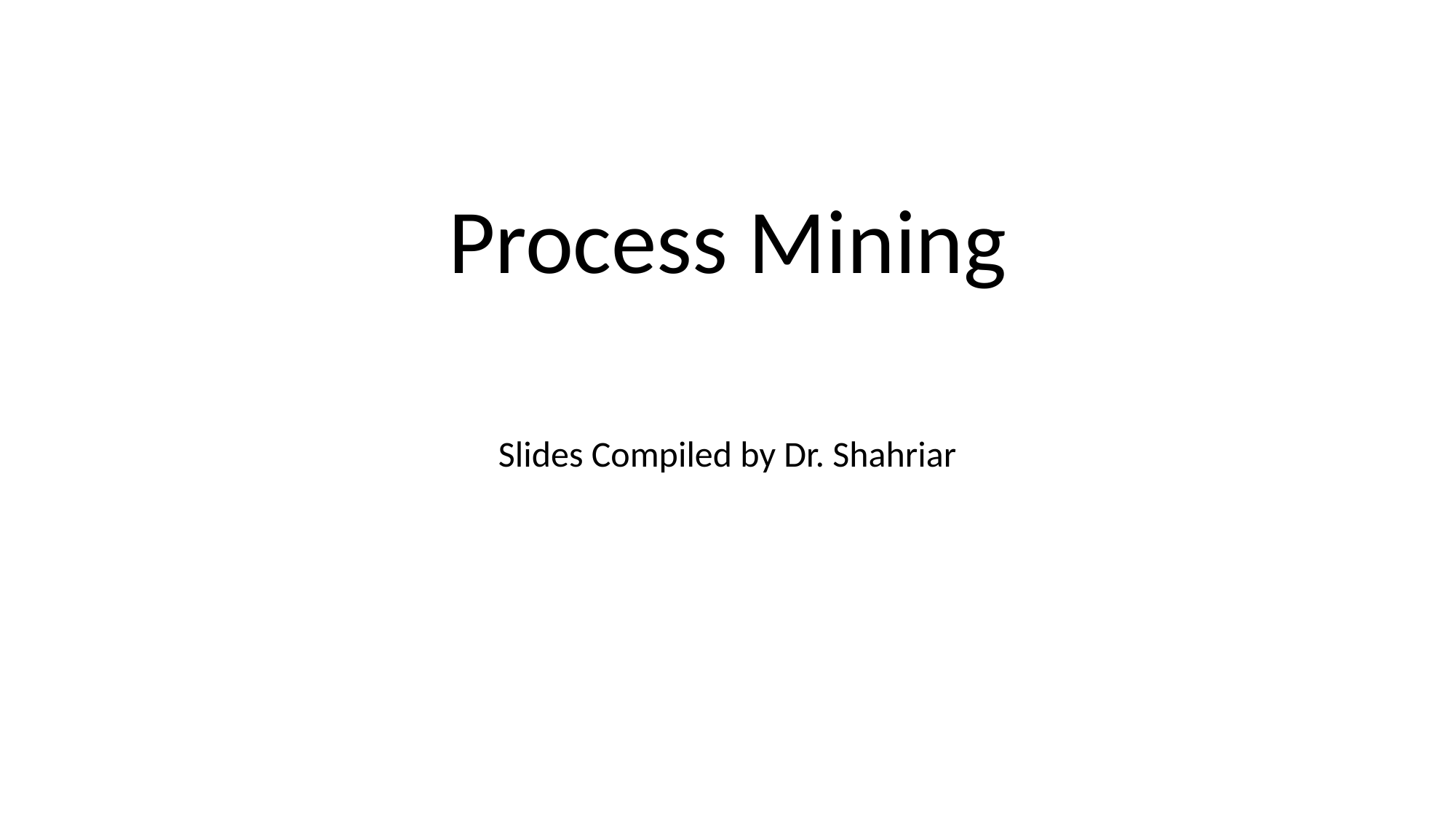

# Process Mining
Slides Compiled by Dr. Shahriar